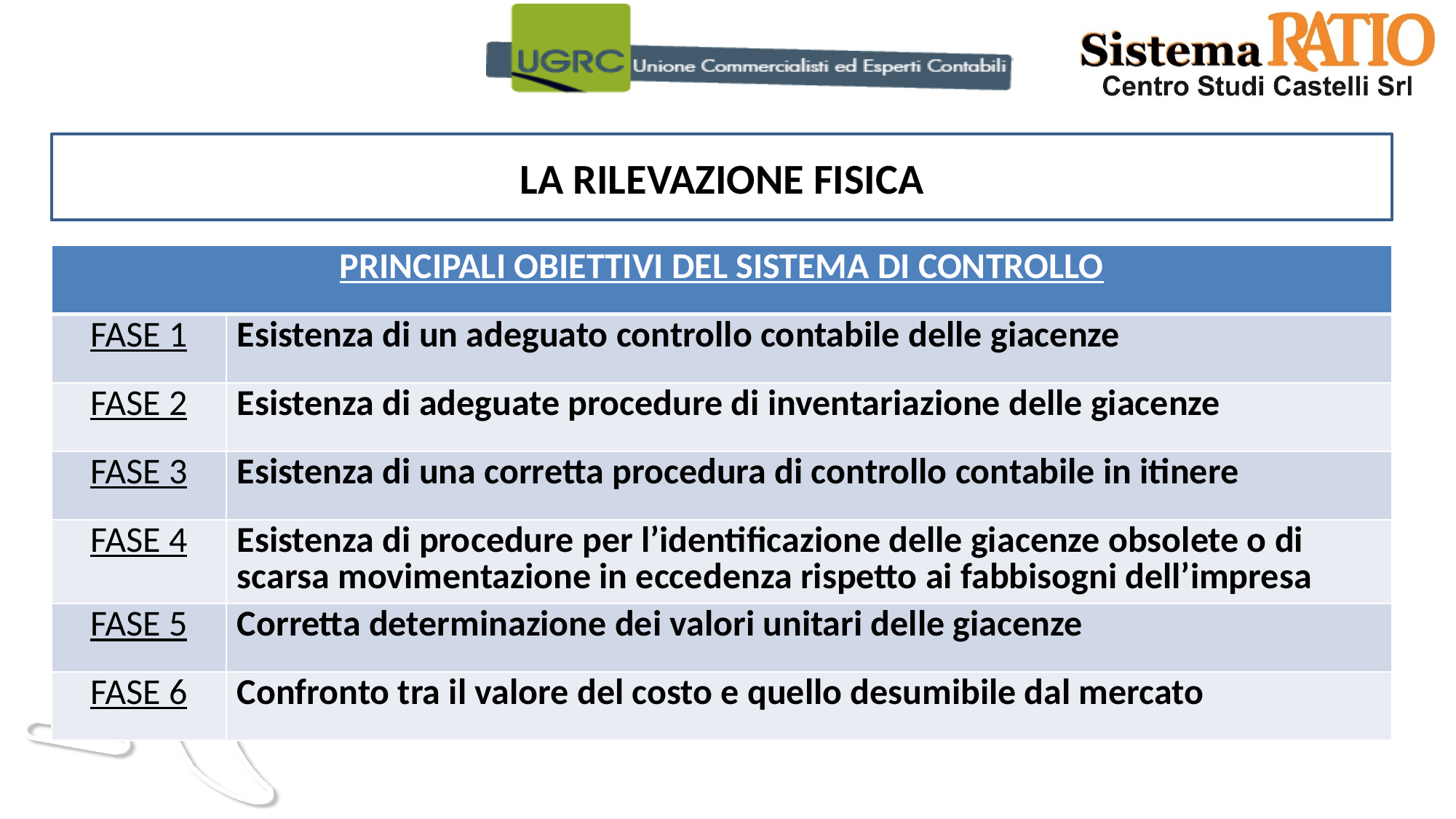

LA RILEVAZIONE FISICA
| PRINCIPALI OBIETTIVI DEL SISTEMA DI CONTROLLO |  |
| --- | --- |
| FASE 1 | Esistenza di un adeguato controllo contabile delle giacenze |
| FASE 2 | Esistenza di adeguate procedure di inventariazione delle giacenze |
| FASE 3 | Esistenza di una corretta procedura di controllo contabile in itinere |
| FASE 4 | Esistenza di procedure per l’identificazione delle giacenze obsolete o di scarsa movimentazione in eccedenza rispetto ai fabbisogni dell’impresa |
| FASE 5 | Corretta determinazione dei valori unitari delle giacenze |
| FASE 6 | Confronto tra il valore del costo e quello desumibile dal mercato |